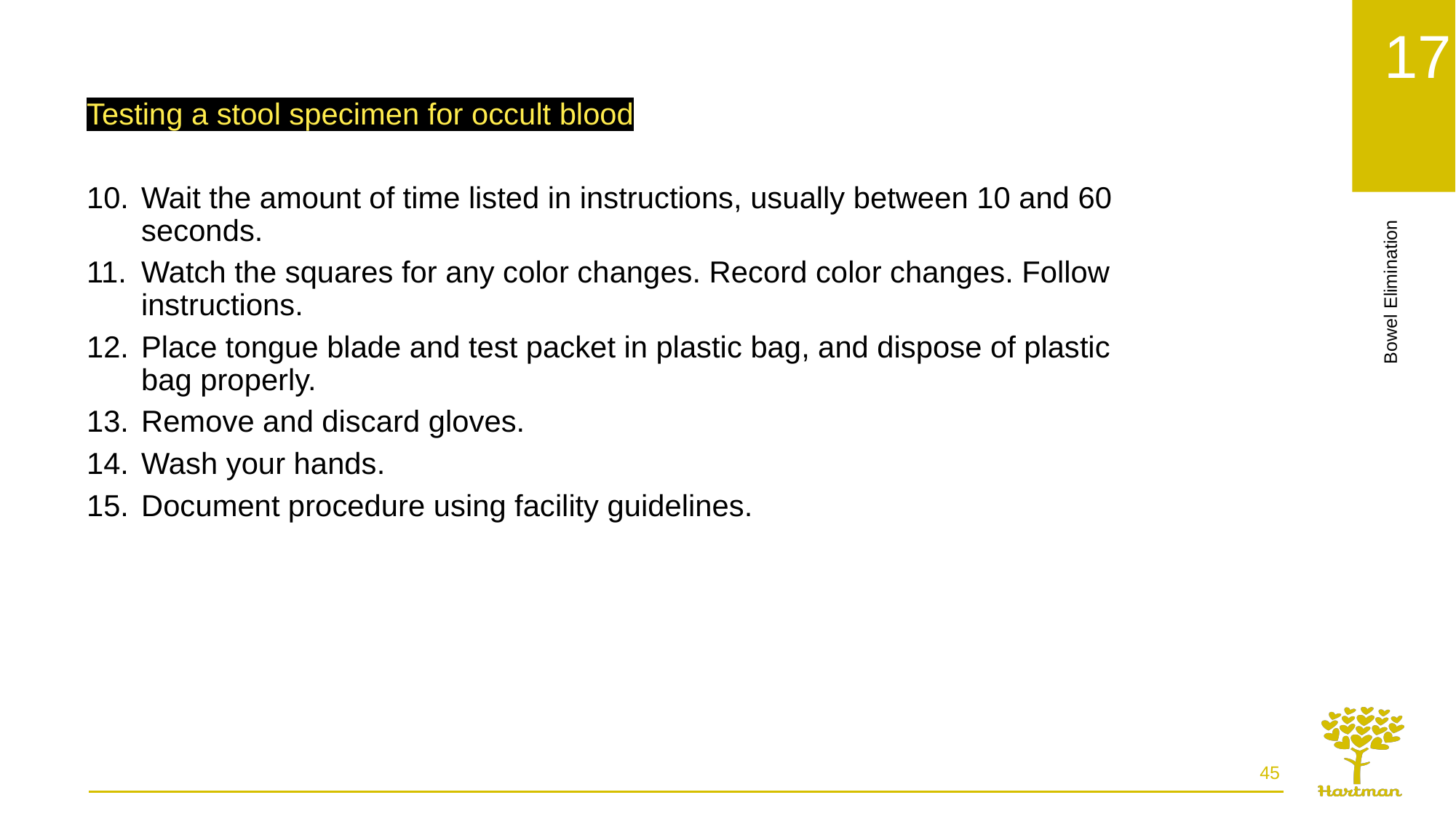

Testing a stool specimen for occult blood

Wait the amount of time listed in instructions, usually between 10 and 60 seconds.
Watch the squares for any color changes. Record color changes. Follow instructions.
Place tongue blade and test packet in plastic bag, and dispose of plastic bag properly.
Remove and discard gloves.
Wash your hands.
Document procedure using facility guidelines.

45